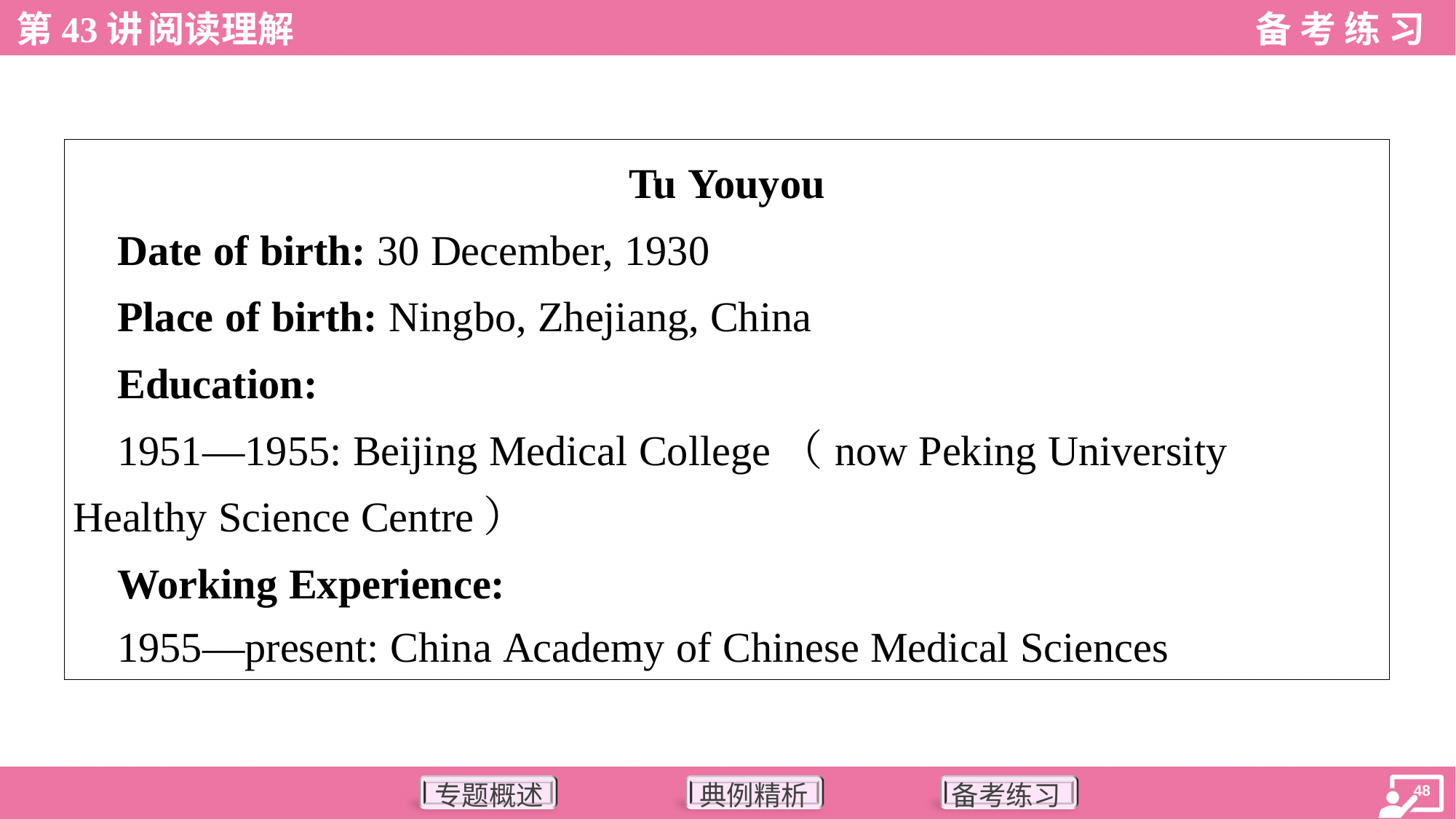

| Tu Youyou Date of birth: 30 December, 1930 Place of birth: Ningbo, Zhejiang, China Education: 1951—1955: Beijing Medical College（now Peking University Healthy Science Centre） Working Experience: 1955—present: China Academy of Chinese Medical Sciences |
| --- |